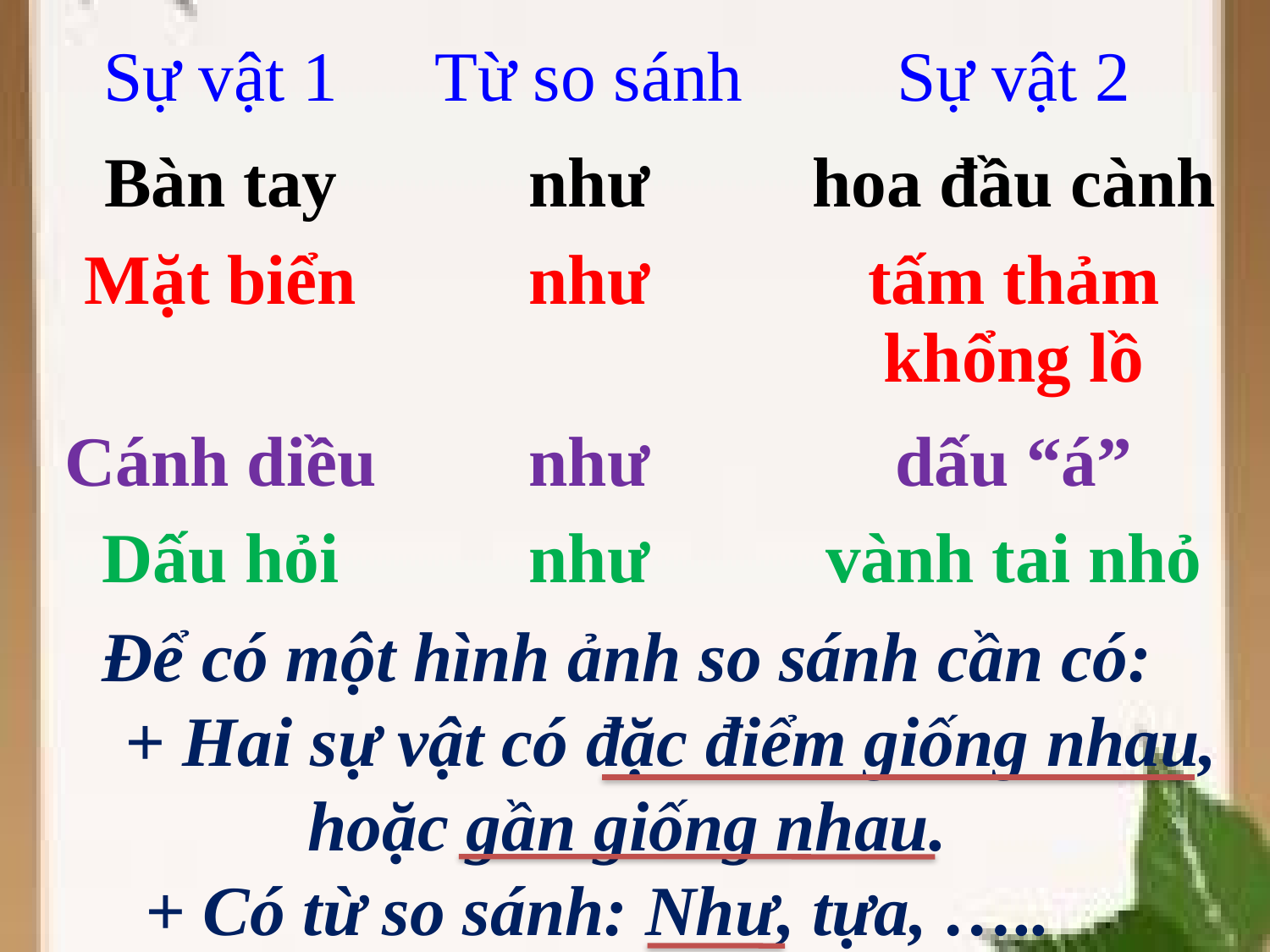

| Sự vật 1 | Từ so sánh | Sự vật 2 |
| --- | --- | --- |
| Bàn tay | như | hoa đầu cành |
| Mặt biển | như | tấm thảm khổng lồ |
| Cánh diều | như | dấu “á” |
| Dấu hỏi | như | vành tai nhỏ |
Để có một hình ảnh so sánh cần có:
     + Hai sự vật có đặc điểm giống nhau, hoặc gần giống nhau.
        + Có từ so sánh: Như, tựa, …..